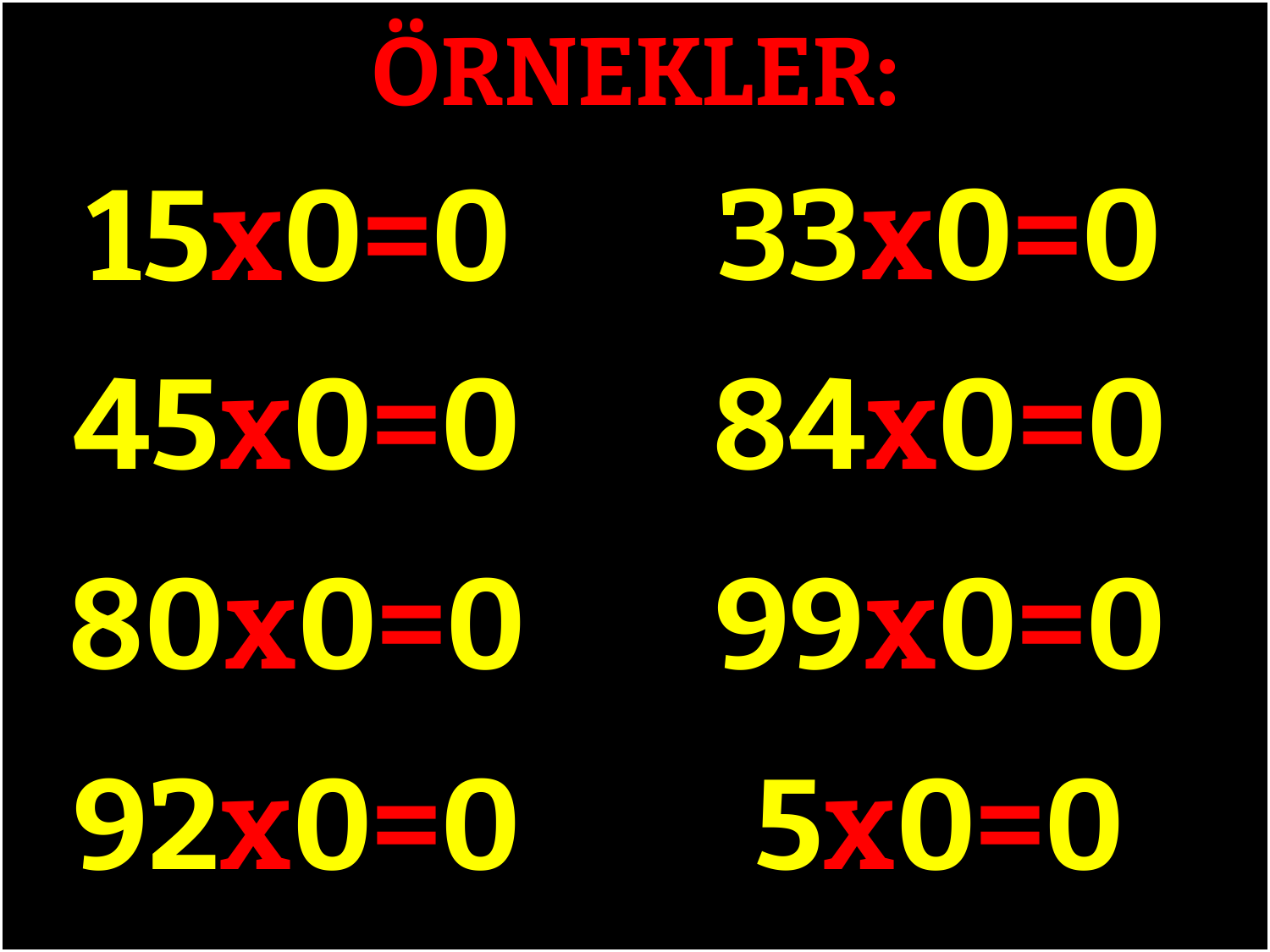

ÖRNEKLER:
33x0=0
15x0=0
#
45x0=0
84x0=0
80x0=0
99x0=0
92x0=0
5x0=0